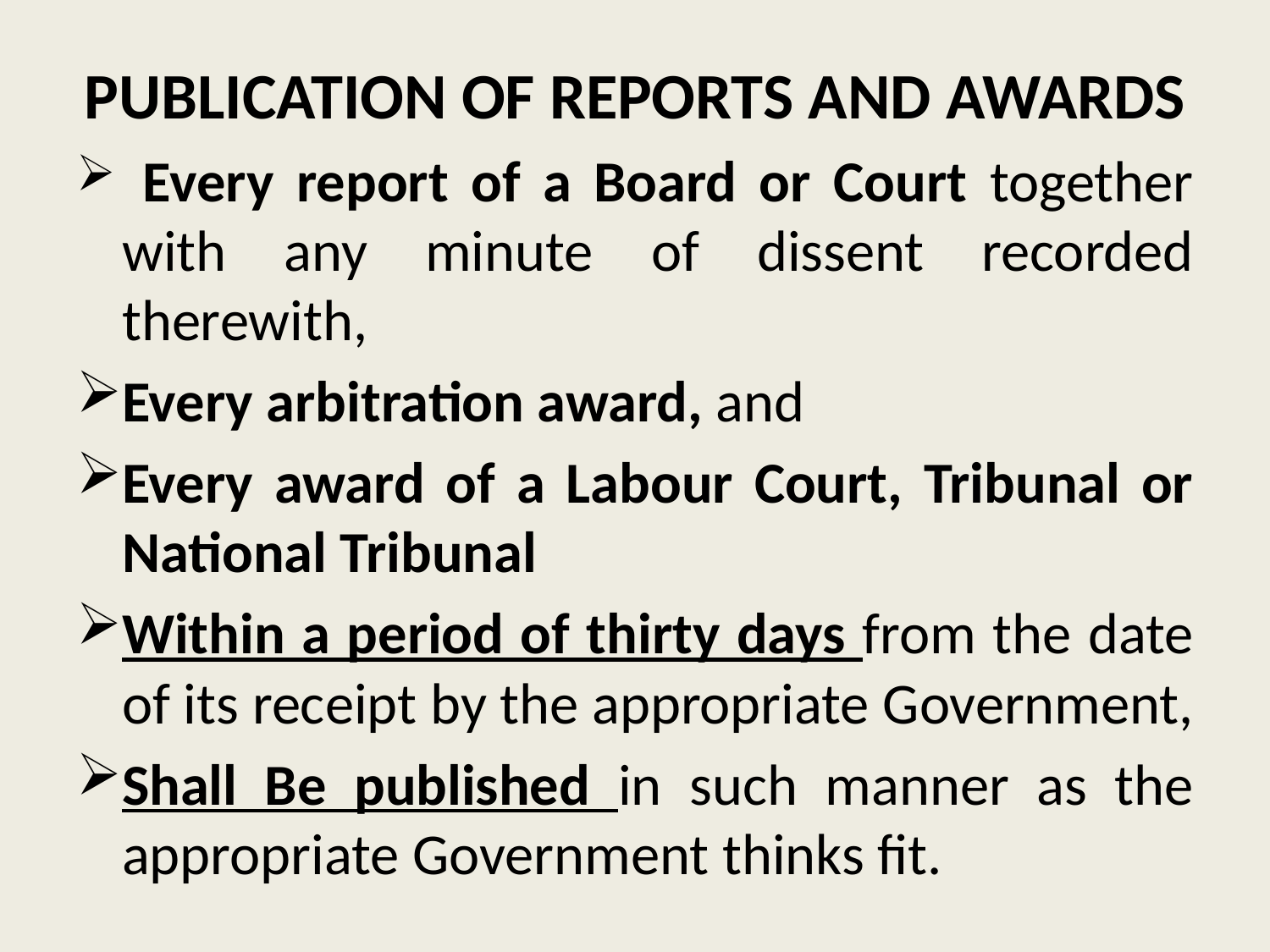

# PUBLICATION OF REPORTS AND AWARDS
 Every report of a Board or Court together with any minute of dissent recorded therewith,
Every arbitration award, and
Every award of a Labour Court, Tribunal or National Tribunal
Within a period of thirty days from the date of its receipt by the appropriate Government,
Shall Be published in such manner as the appropriate Government thinks fit.